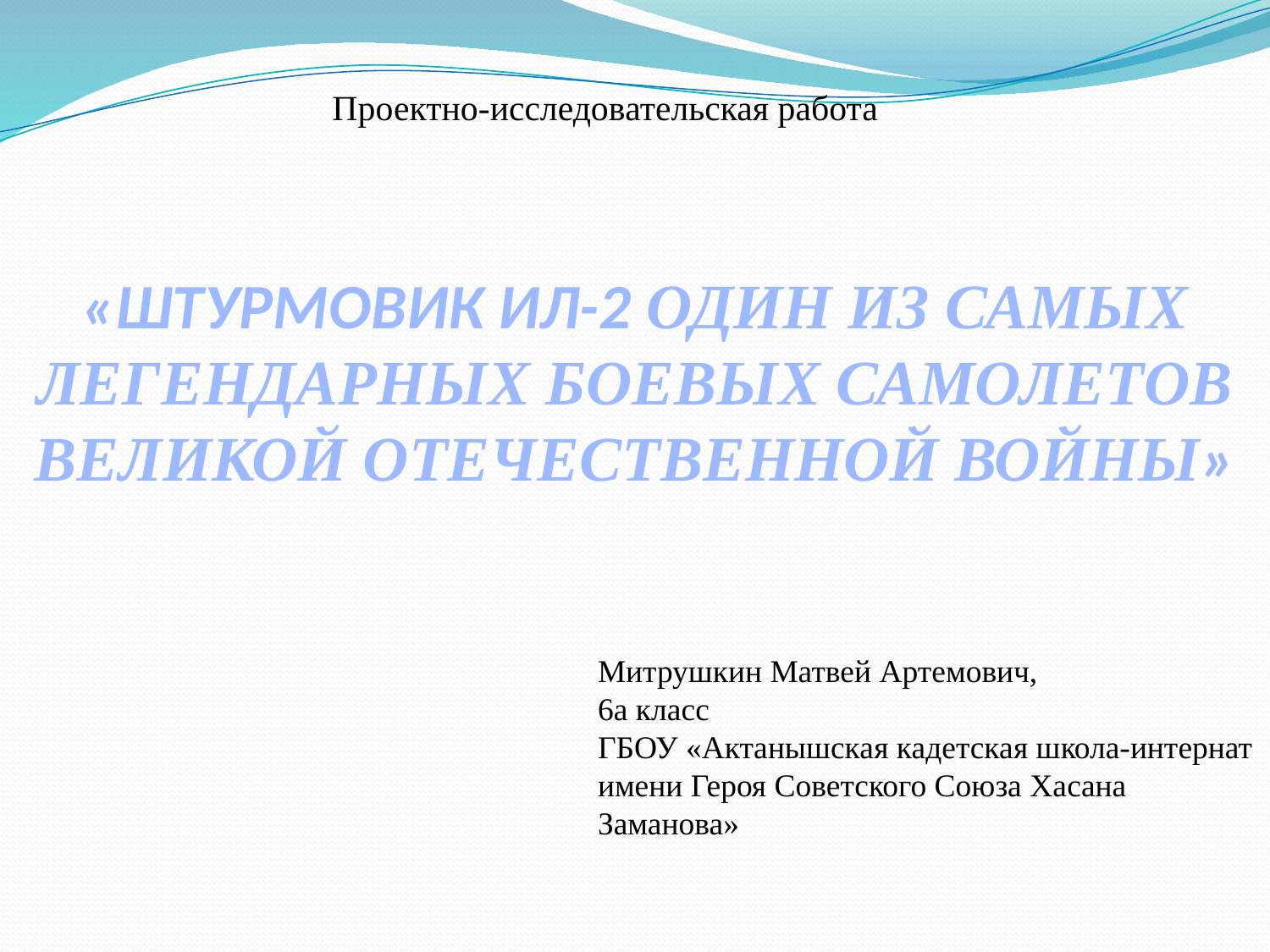

Проектно-исследовательская работа
«ШТУРМОВИК ИЛ-2 ОДИН ИЗ САМЫХ ЛЕГЕНДАРНЫХ БОЕВЫХ САМОЛЕТОВ
ВЕЛИКОЙ ОТЕЧЕСТВЕННОЙ ВОЙНЫ»
Митрушкин Матвей Артемович,
6а класс
ГБОУ «Актанышская кадетская школа-интернат имени Героя Советского Союза Хасана Заманова»